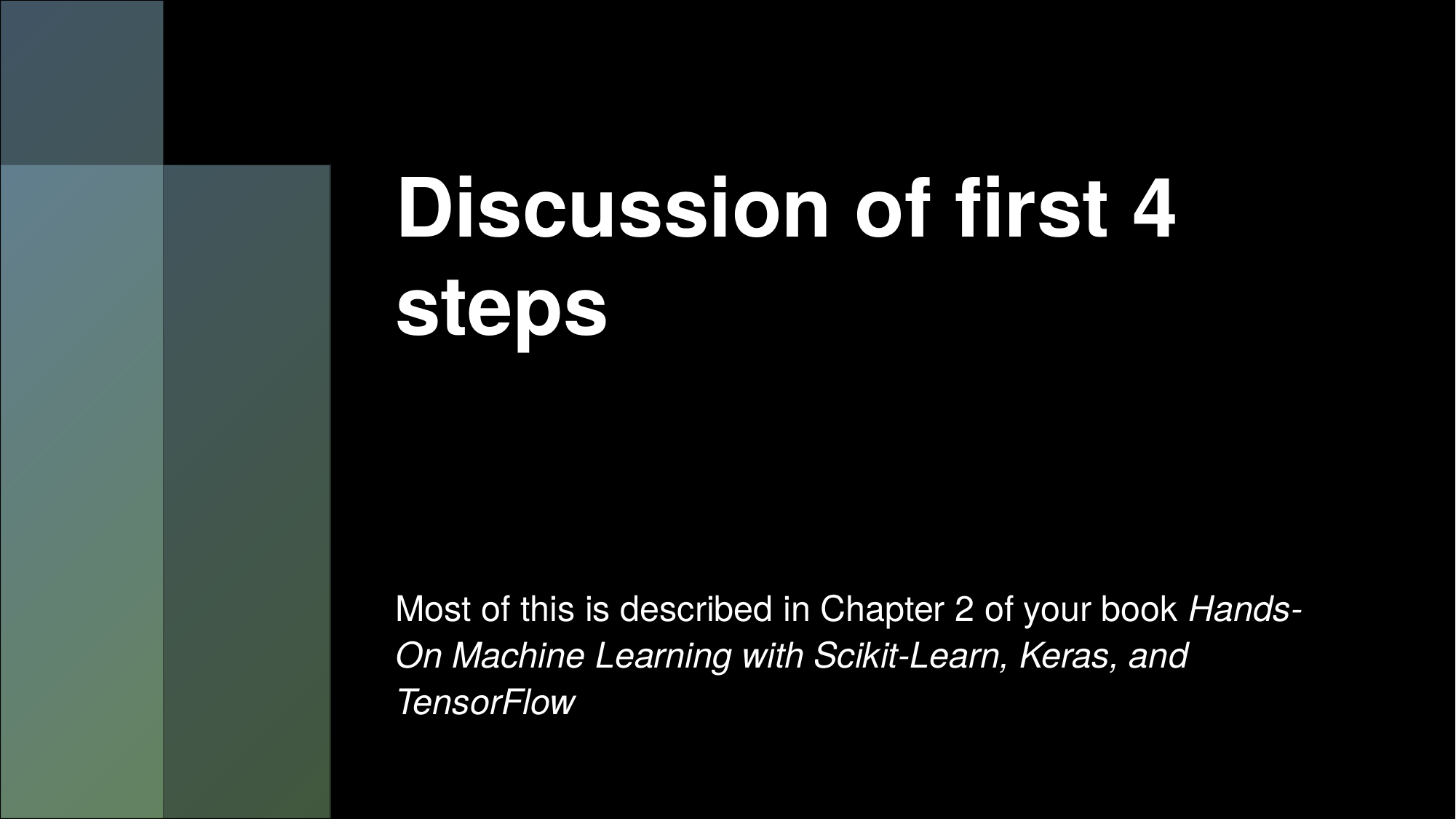

# Discussion of first 4 steps
Most of this is described in Chapter 2 of your book Hands-On Machine Learning with Scikit-Learn, Keras, and TensorFlow